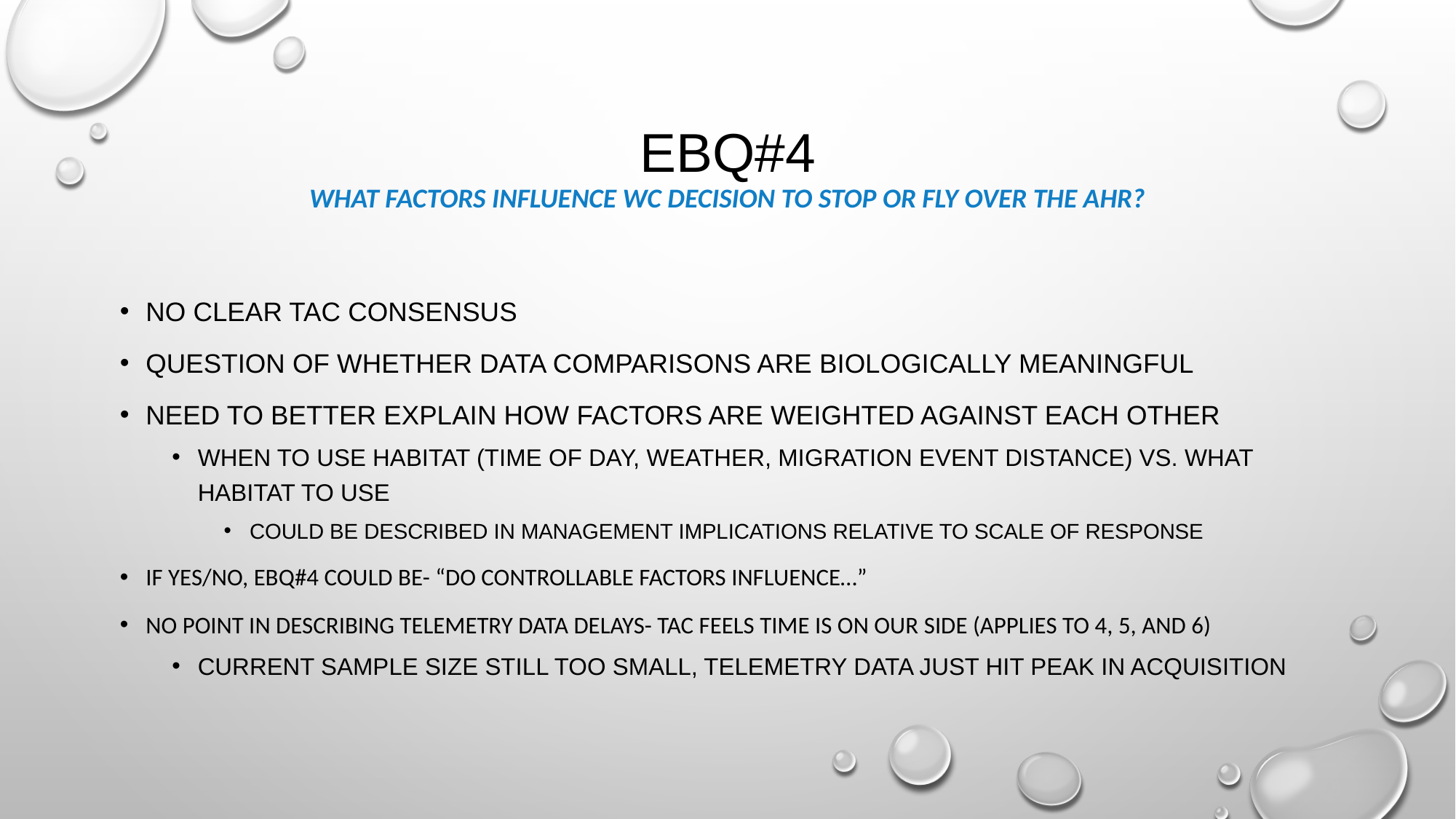

# Ebq#4 What factors influence WC decision to stop or fly over the AHR?
No clear tac consensus
Question of whether data comparisons are biologically meaningful
Need to better explain how factors are weighted against each other
When to use habitat (time of day, weather, migration event distance) vs. what habitat to use
Could be described in management implications relative to scale of response
If yes/no, ebq#4 could be- “Do controllable factors influence…”
No point in describing telemetry data delays- tac feels time is on our side (applies to 4, 5, and 6)
Current sample size still too small, telemetry data just hit peak in acquisition